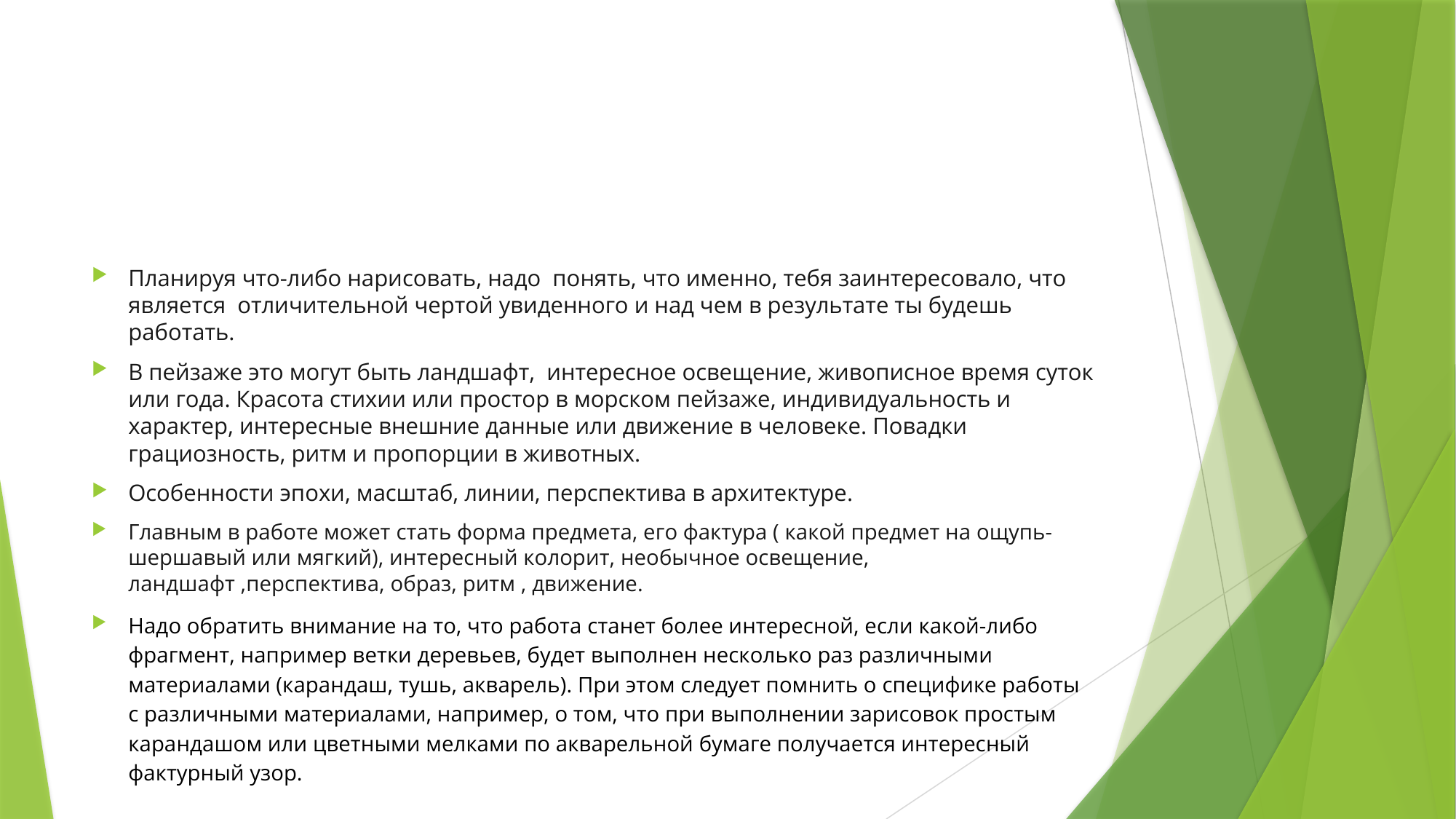

#
Планируя что-либо нарисовать, надо  понять, что именно, тебя заинтересовало, что является  отличительной чертой увиденного и над чем в результате ты будешь работать.
В пейзаже это могут быть ландшафт,  интересное освещение, живописное время суток или года. Красота стихии или простор в морском пейзаже, индивидуальность и характер, интересные внешние данные или движение в человеке. Повадки грациозность, ритм и пропорции в животных.
Особенности эпохи, масштаб, линии, перспектива в архитектуре.
Главным в работе может стать форма предмета, его фактура ( какой предмет на ощупь- шершавый или мягкий), интересный колорит, необычное освещение, ландшафт ,перспектива, образ, ритм , движение.
Надо обратить внимание на то, что работа станет более интересной, если какой-либо фрагмент, например ветки деревьев, будет выполнен несколько раз различными материалами (карандаш, тушь, акварель). При этом следует помнить о специфике работы с различными материалами, например, о том, что при выполнении зарисовок простым карандашом или цветными мелками по акварельной бумаге получается интересный фактурный узор.